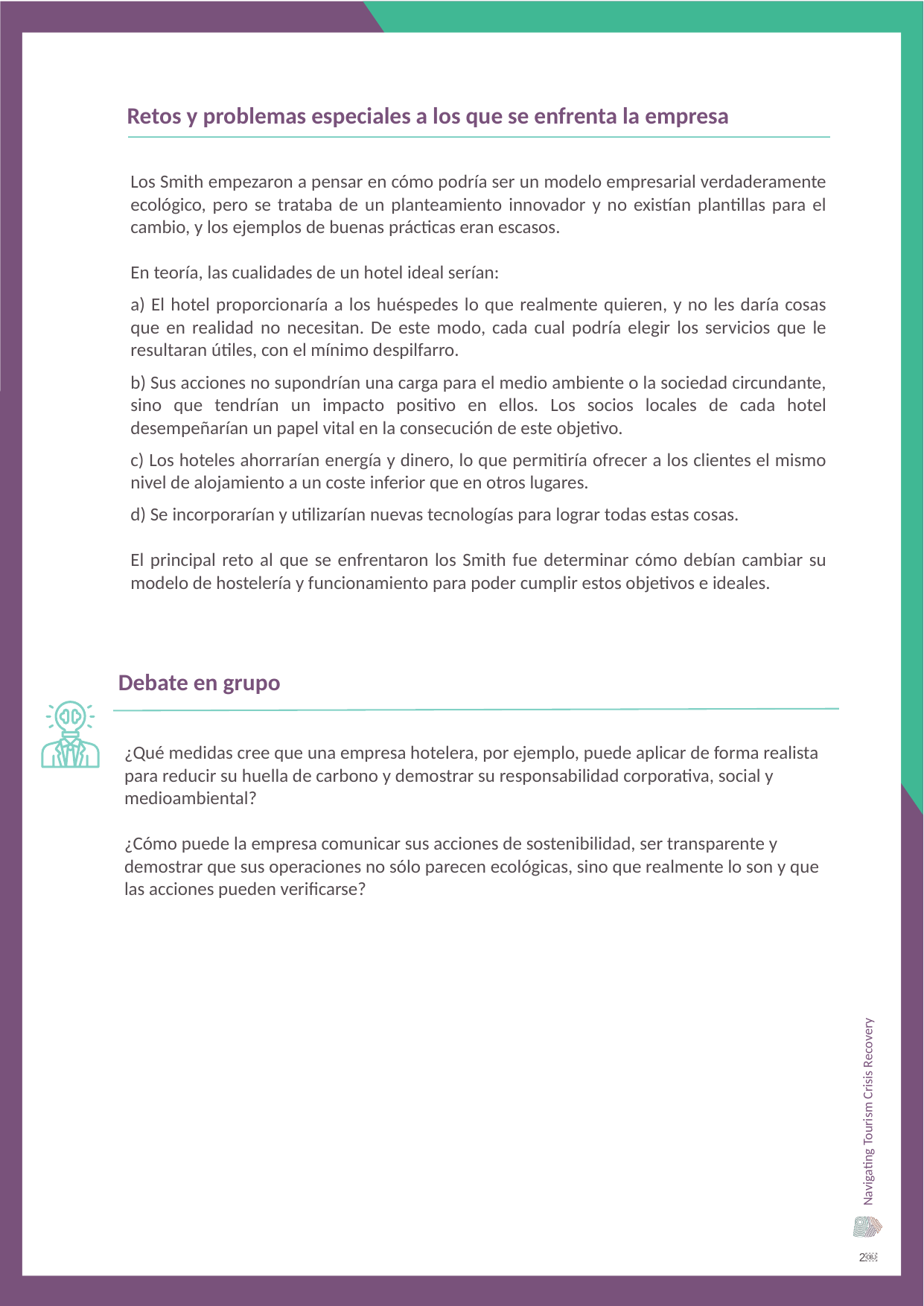

Retos y problemas especiales a los que se enfrenta la empresa
Los Smith empezaron a pensar en cómo podría ser un modelo empresarial verdaderamente ecológico, pero se trataba de un planteamiento innovador y no existían plantillas para el cambio, y los ejemplos de buenas prácticas eran escasos.

En teoría, las cualidades de un hotel ideal serían:
a) El hotel proporcionaría a los huéspedes lo que realmente quieren, y no les daría cosas que en realidad no necesitan. De este modo, cada cual podría elegir los servicios que le resultaran útiles, con el mínimo despilfarro.
b) Sus acciones no supondrían una carga para el medio ambiente o la sociedad circundante, sino que tendrían un impacto positivo en ellos. Los socios locales de cada hotel desempeñarían un papel vital en la consecución de este objetivo.
c) Los hoteles ahorrarían energía y dinero, lo que permitiría ofrecer a los clientes el mismo nivel de alojamiento a un coste inferior que en otros lugares.
d) Se incorporarían y utilizarían nuevas tecnologías para lograr todas estas cosas.

El principal reto al que se enfrentaron los Smith fue determinar cómo debían cambiar su modelo de hostelería y funcionamiento para poder cumplir estos objetivos e ideales.

Debate en grupo

¿Qué medidas cree que una empresa hotelera, por ejemplo, puede aplicar de forma realista para reducir su huella de carbono y demostrar su responsabilidad corporativa, social y medioambiental?

¿Cómo puede la empresa comunicar sus acciones de sostenibilidad, ser transparente y demostrar que sus operaciones no sólo parecen ecológicas, sino que realmente lo son y que las acciones pueden verificarse?